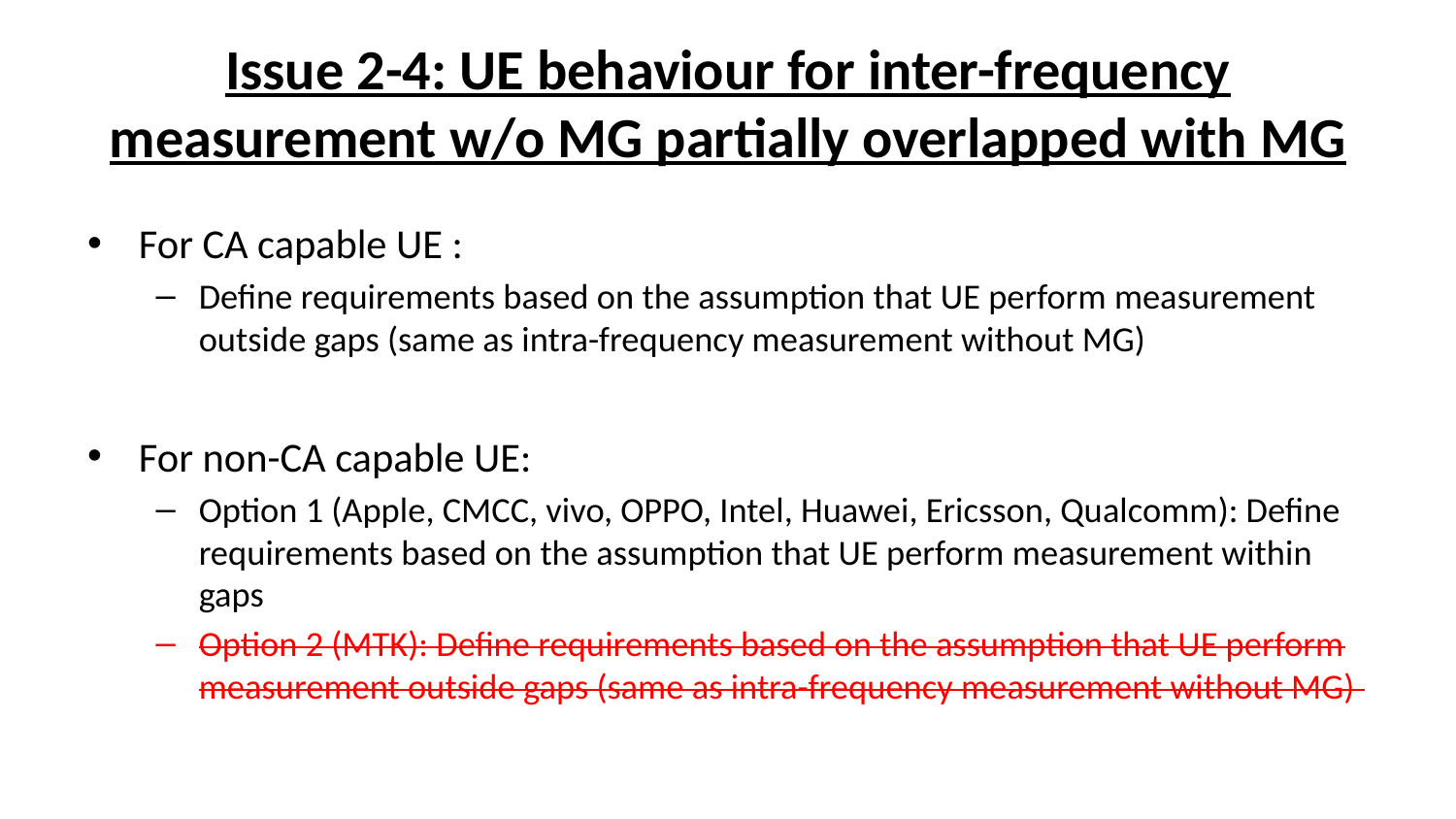

# Issue 2-4: UE behaviour for inter-frequency measurement w/o MG partially overlapped with MG
For CA capable UE :
Define requirements based on the assumption that UE perform measurement outside gaps (same as intra-frequency measurement without MG)

For non-CA capable UE:
Option 1 (Apple, CMCC, vivo, OPPO, Intel, Huawei, Ericsson, Qualcomm): Define requirements based on the assumption that UE perform measurement within gaps
Option 2 (MTK): Define requirements based on the assumption that UE perform measurement outside gaps (same as intra-frequency measurement without MG)